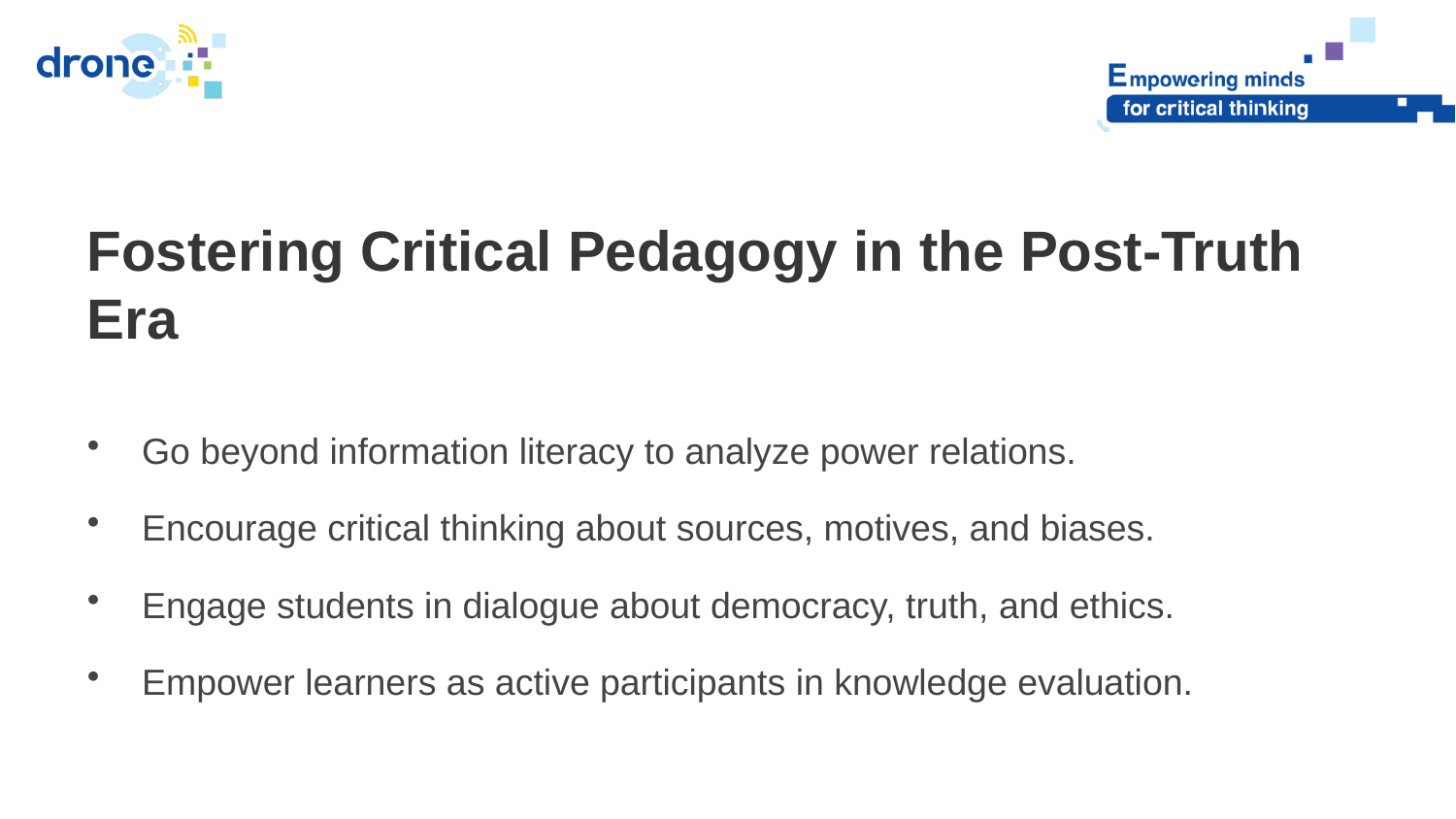

Fostering Critical Pedagogy in the Post-Truth Era
Go beyond information literacy to analyze power relations.
Encourage critical thinking about sources, motives, and biases.
Engage students in dialogue about democracy, truth, and ethics.
Empower learners as active participants in knowledge evaluation.